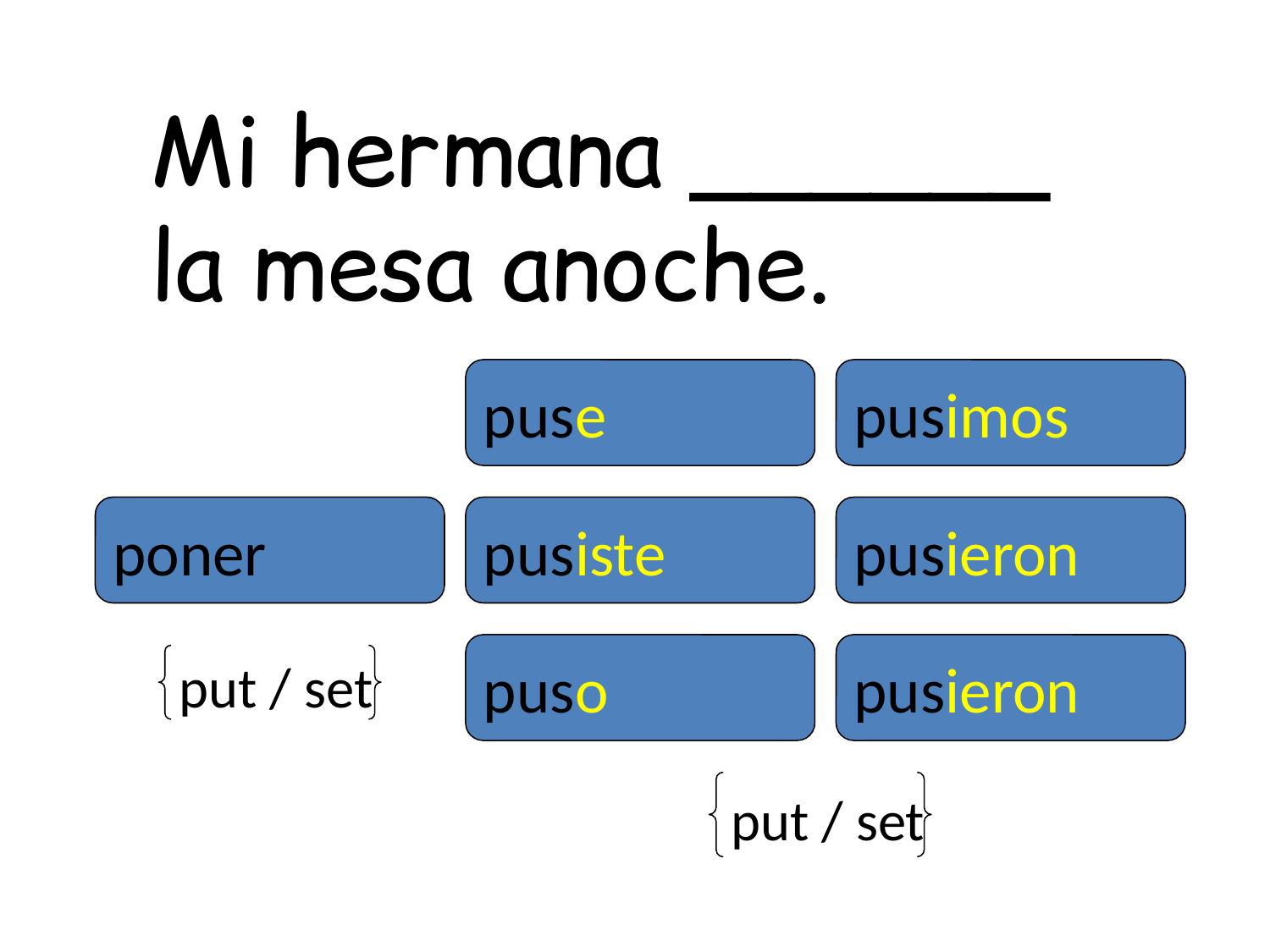

Mi hermana ______ la mesa anoche.
puse
pusimos
poner
pusiste
pusieron
puso
pusieron
put / set
put / set